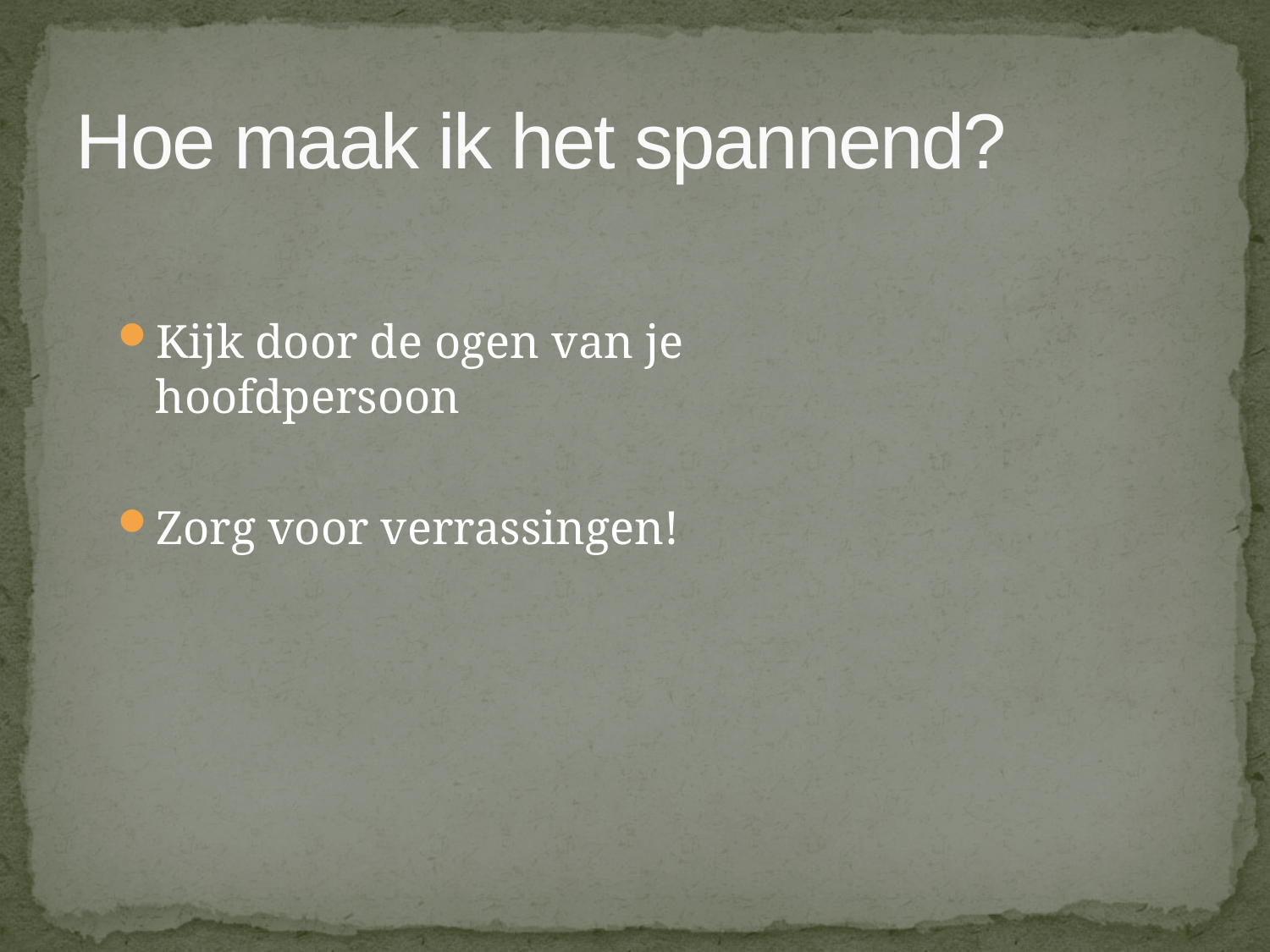

# Hoe maak ik het spannend?
Kijk door de ogen van je hoofdpersoon

Zorg voor verrassingen!